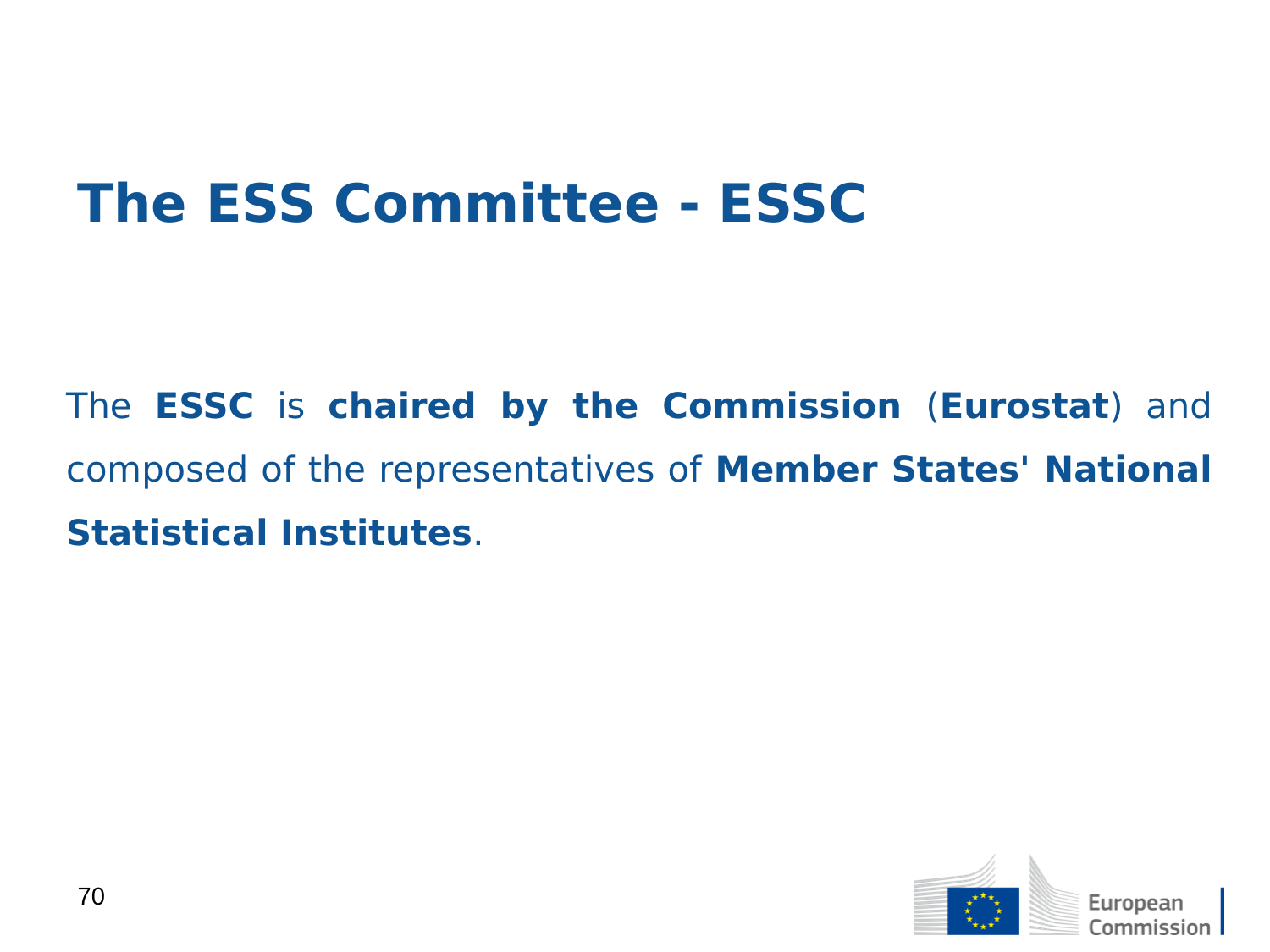

# The ESS Committee - ESSC
The ESSC is chaired by the Commission (Eurostat) and composed of the representatives of Member States' National Statistical Institutes.

70